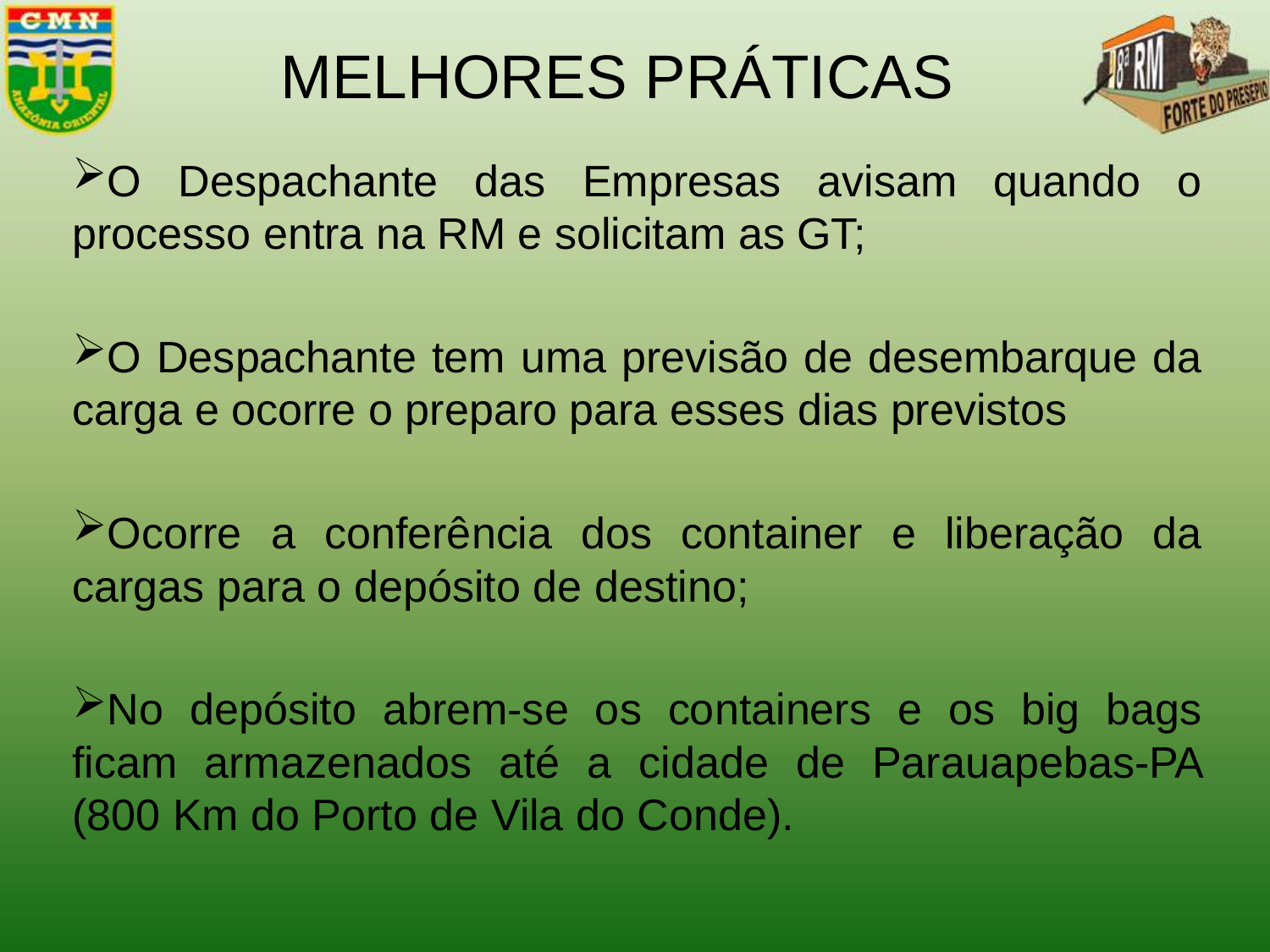

MELHORES PRÁTICAS
O Despachante das Empresas avisam quando o processo entra na RM e solicitam as GT;

O Despachante tem uma previsão de desembarque da carga e ocorre o preparo para esses dias previstos

Ocorre a conferência dos container e liberação da cargas para o depósito de destino;

No depósito abrem-se os containers e os big bags ficam armazenados até a cidade de Parauapebas-PA (800 Km do Porto de Vila do Conde).